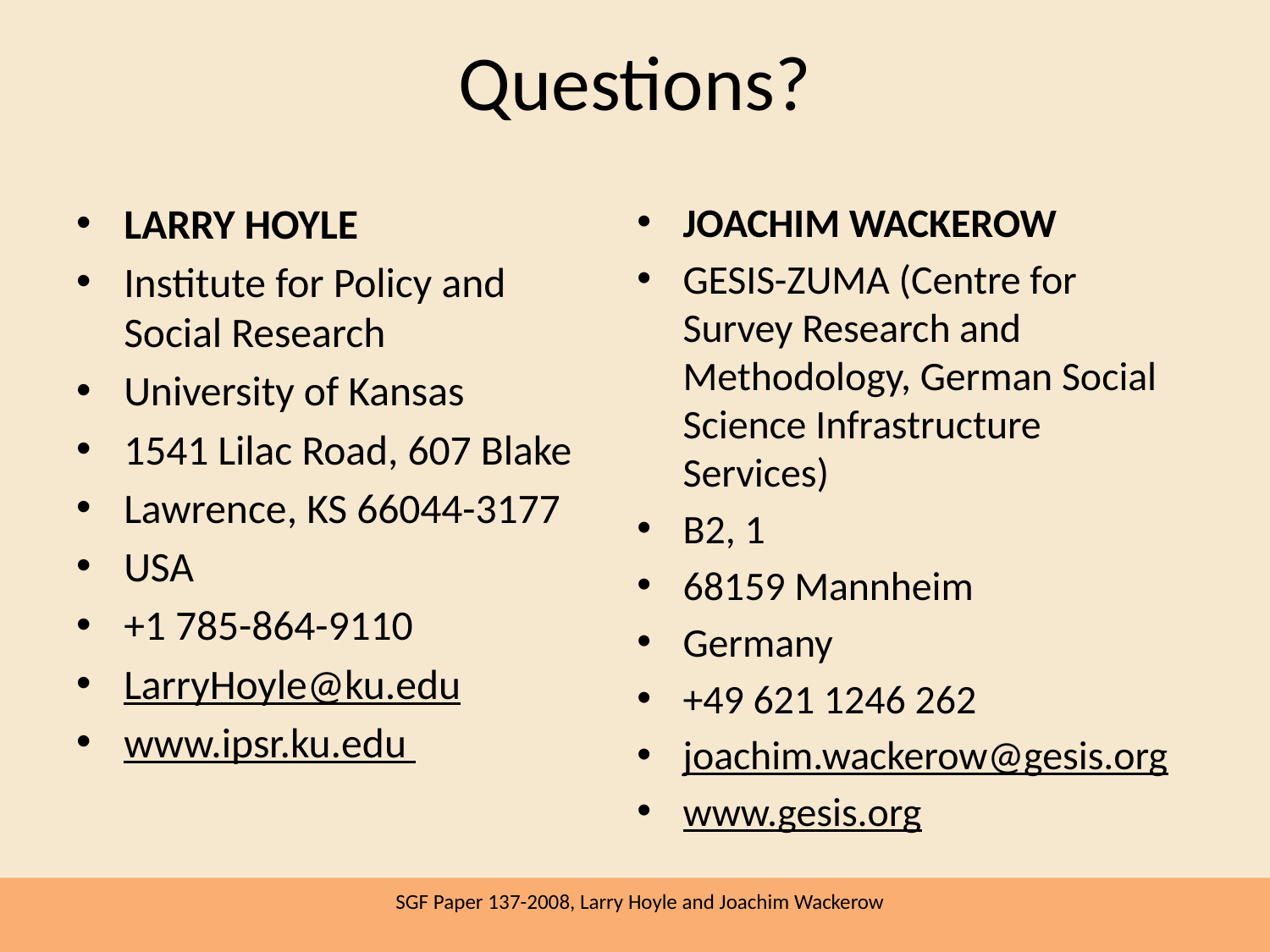

# Questions?
LARRY HOYLE
Institute for Policy and Social Research
University of Kansas
1541 Lilac Road, 607 Blake
Lawrence, KS 66044-3177
USA
+1 785-864-9110
LarryHoyle@ku.edu
www.ipsr.ku.edu

Joachim Wackerow
GESIS-ZUMA (Centre for Survey Research and Methodology, German Social Science Infrastructure Services)
B2, 1
68159 Mannheim
Germany
+49 621 1246 262
joachim.wackerow@gesis.org
www.gesis.org

SGF Paper 137-2008, Larry Hoyle and Joachim Wackerow